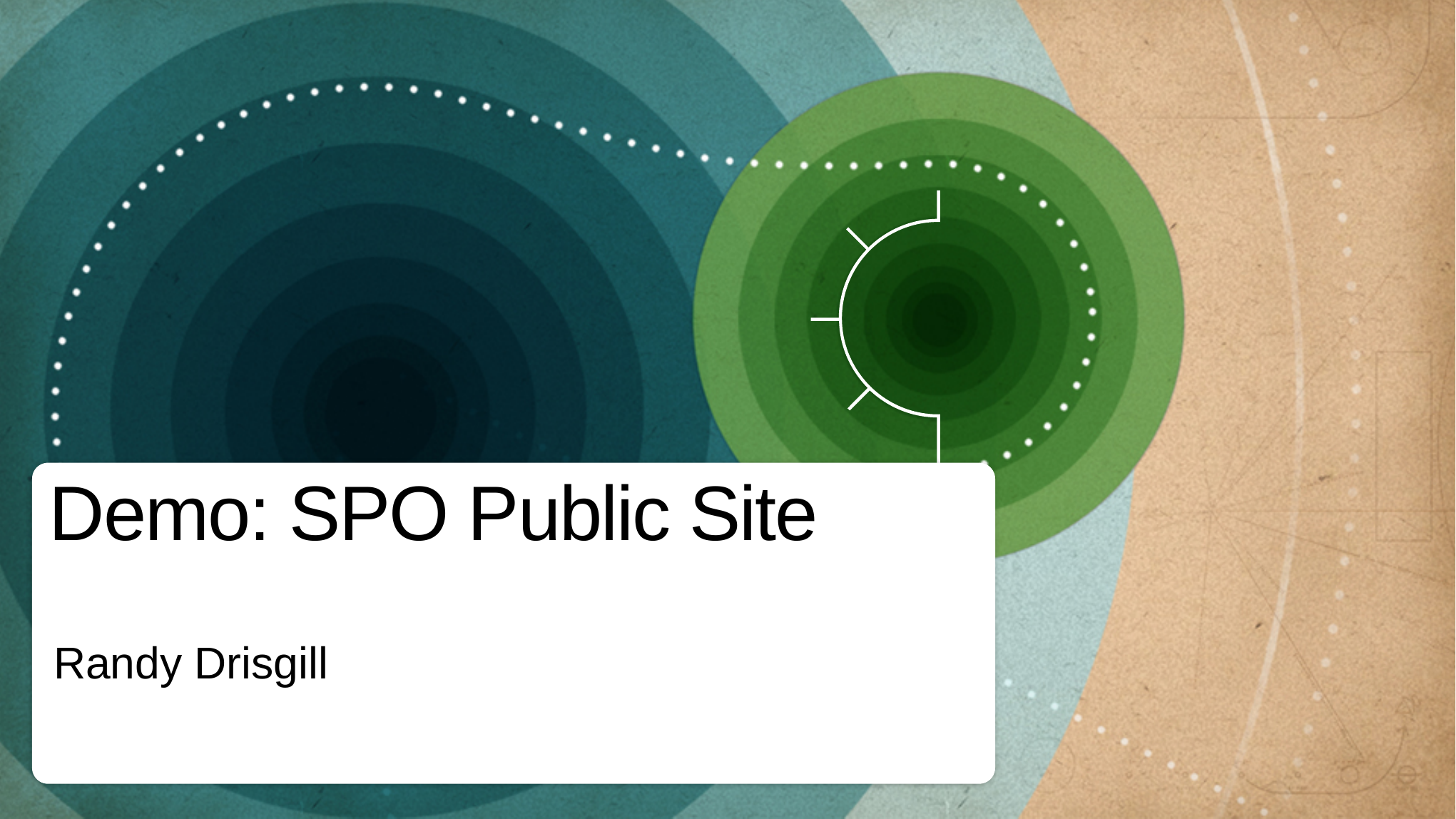

# Demo: SPO Public Site
Randy Drisgill